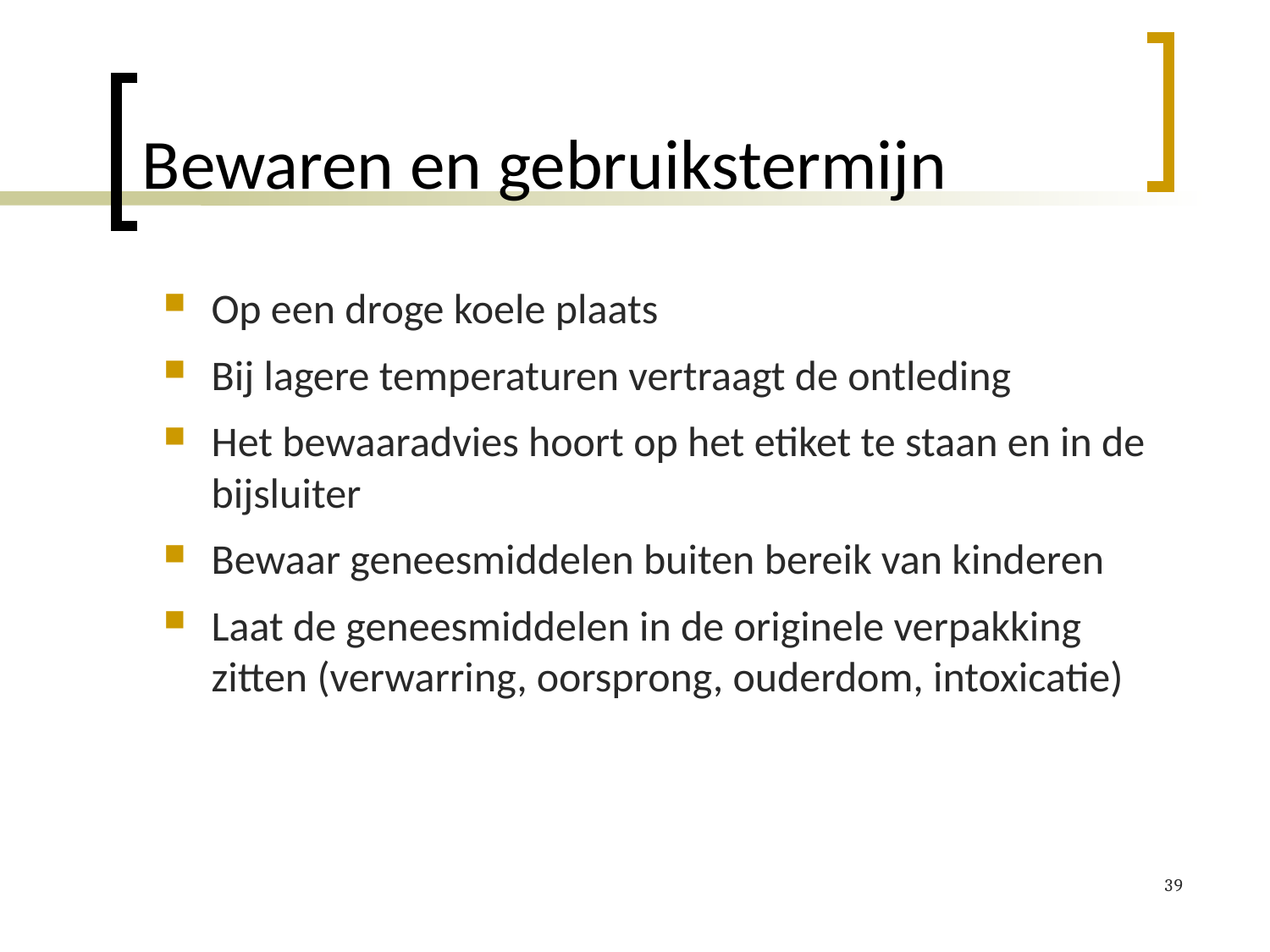

# Bewaren en gebruikstermijn
Op een droge koele plaats
Bij lagere temperaturen vertraagt de ontleding
Het bewaaradvies hoort op het etiket te staan en in de bijsluiter
Bewaar geneesmiddelen buiten bereik van kinderen
Laat de geneesmiddelen in de originele verpakking zitten (verwarring, oorsprong, ouderdom, intoxicatie)

39